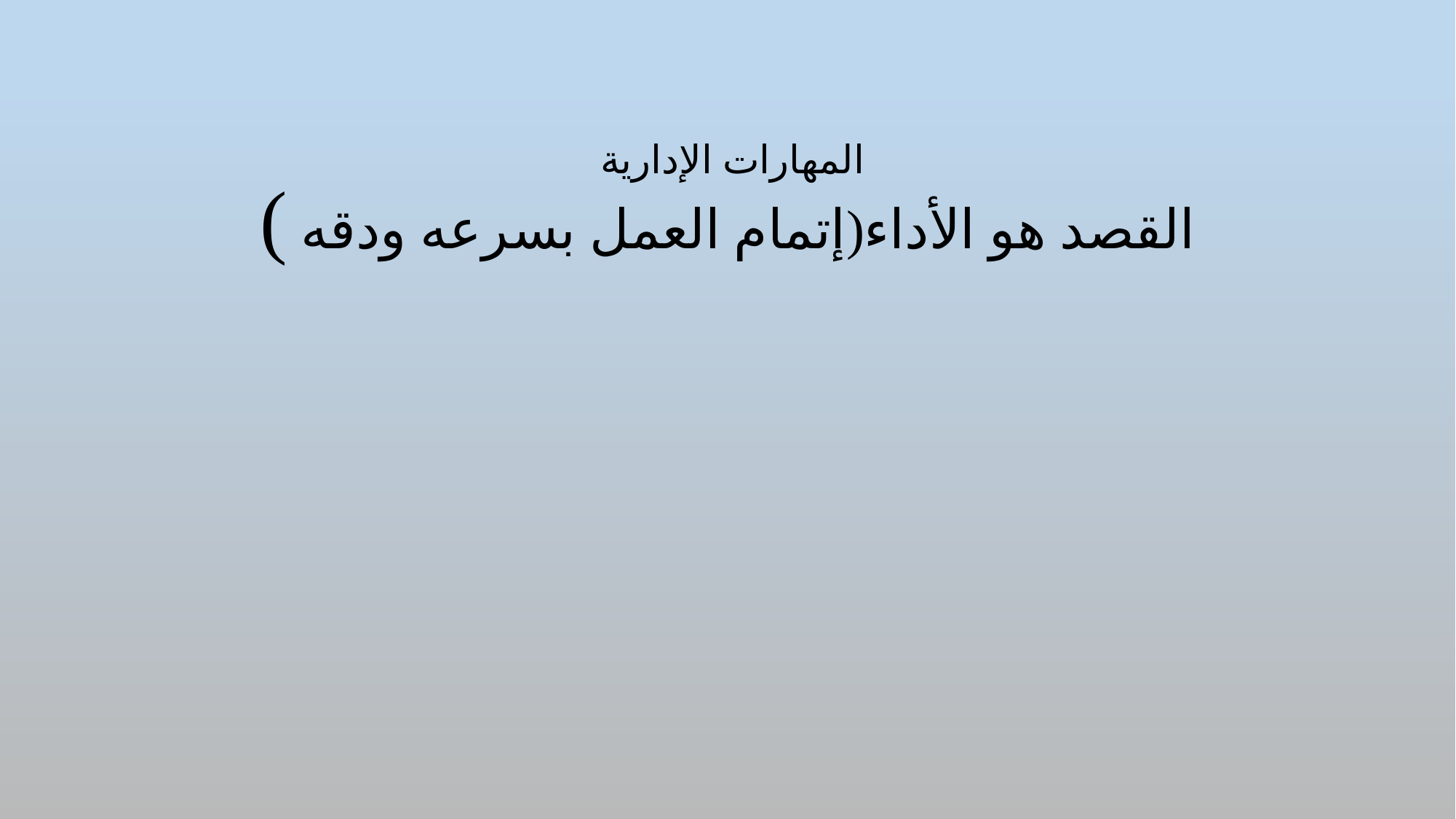

# المهارات الإدارية
القصد هو الأداء(إتمام العمل بسرعه ودقه )